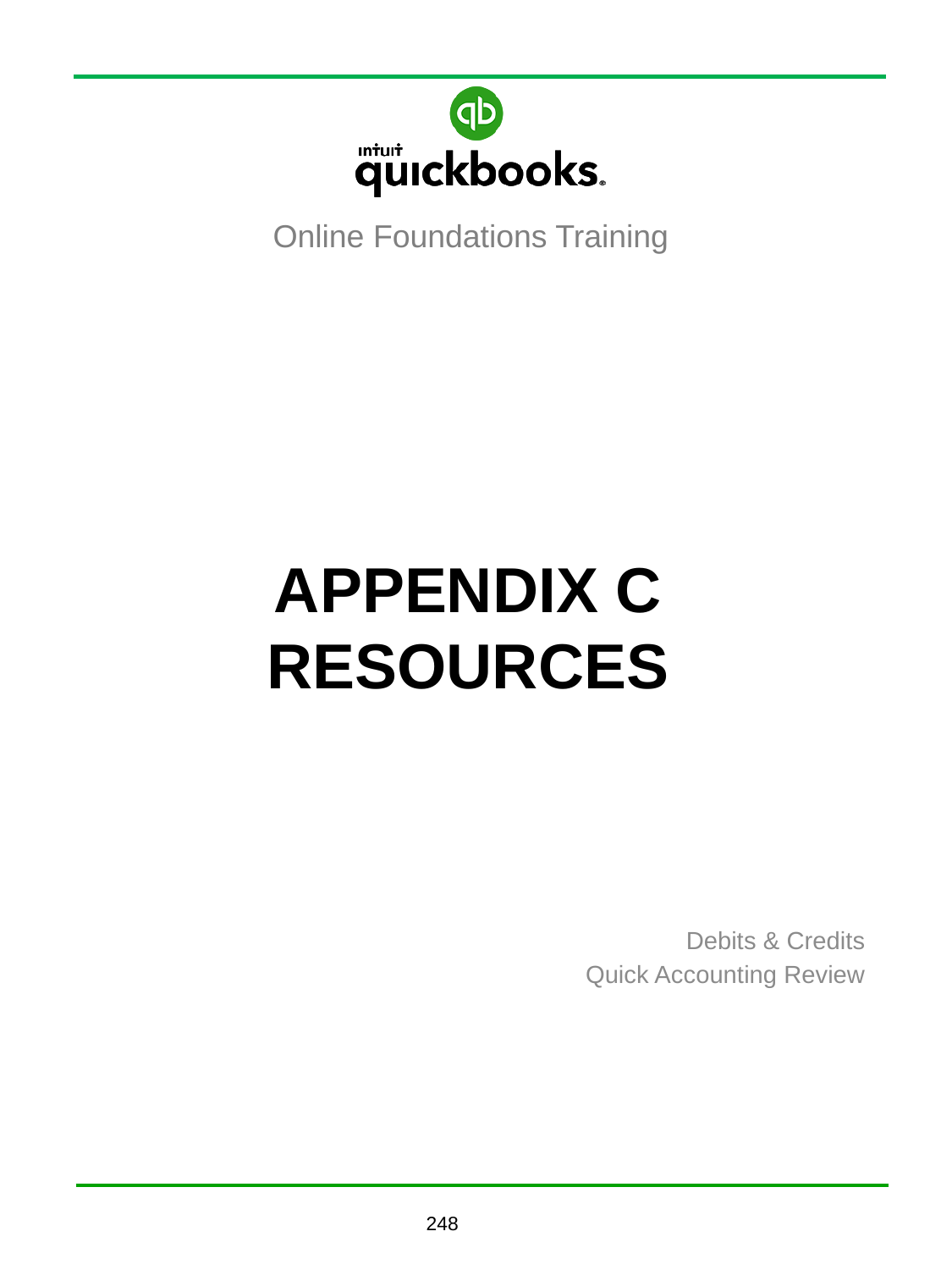

Online Foundations Training
# Appendix C Resources

 Debits & Credits
Quick Accounting Review